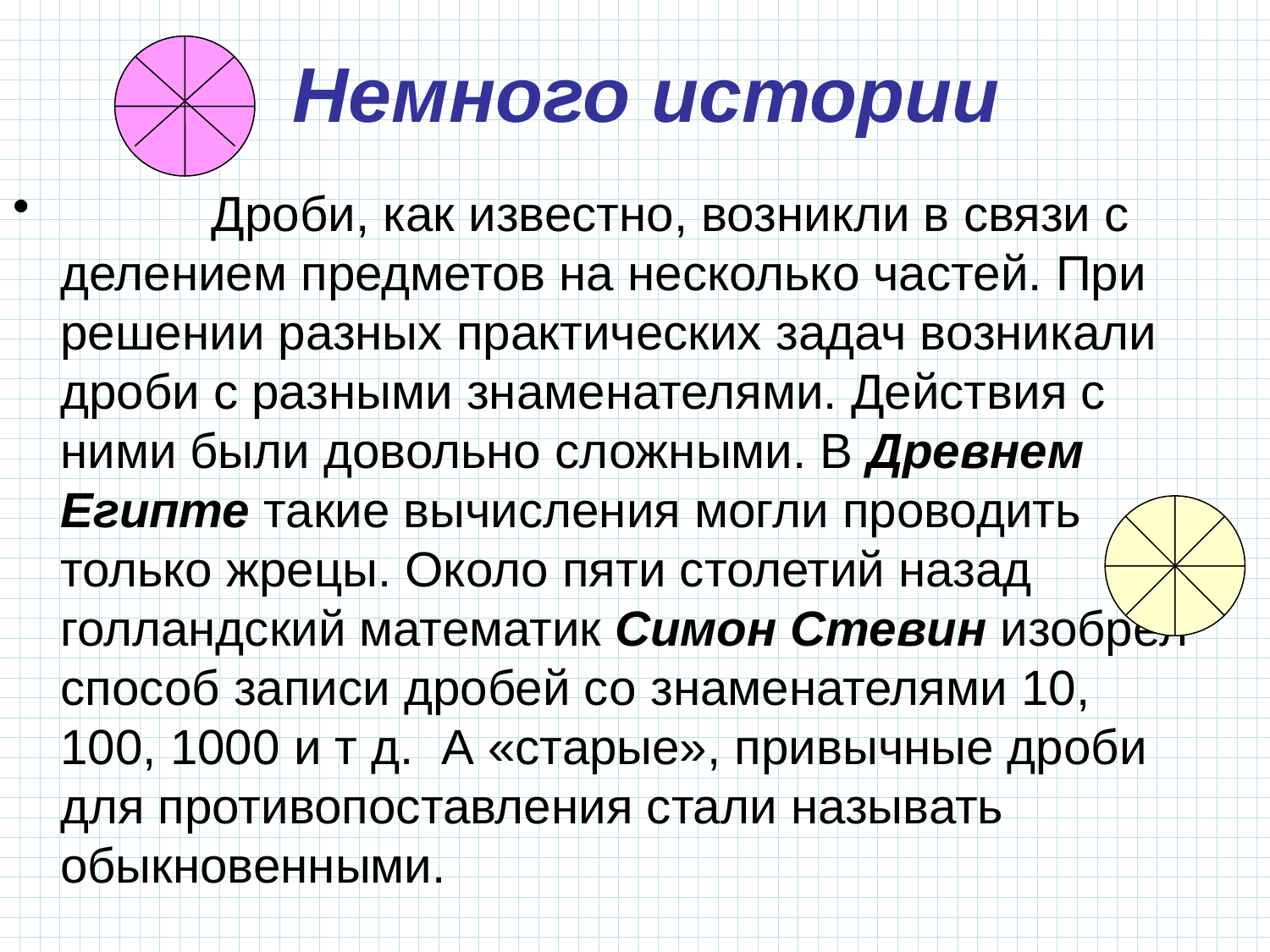

# Немного истории

           Дроби, как известно, возникли в связи с делением предметов на несколько частей. При решении разных практических задач возникали дроби с разными знаменателями. Действия с ними были довольно сложными. В Древнем Египте такие вычисления могли проводить только жрецы. Около пяти столетий назад голландский математик Симон Стевин изобрел способ записи дробей со знаменателями 10, 100, 1000 и т д.  А «старые», привычные дроби для противопоставления стали называть обыкновенными.